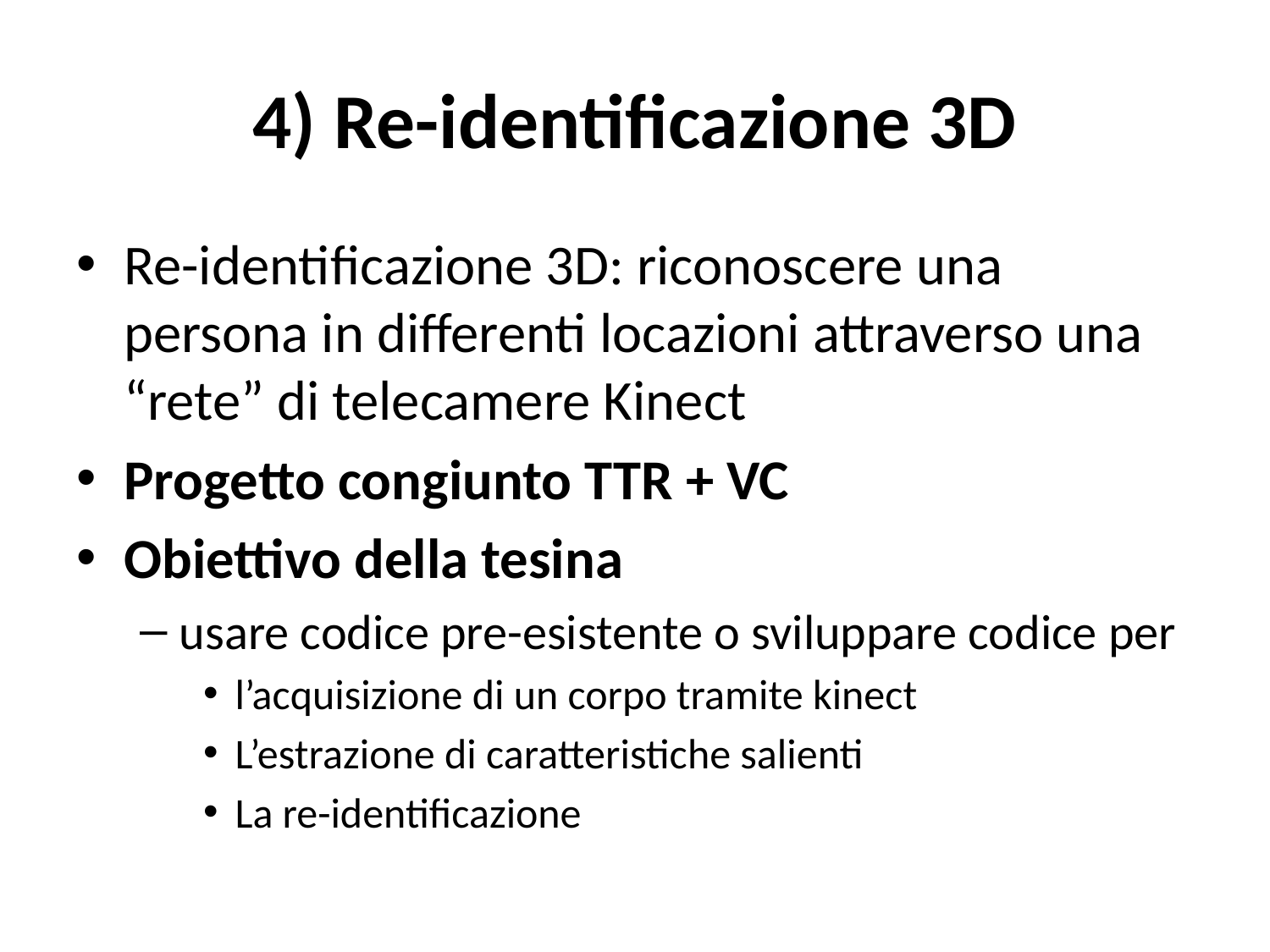

# 4) Re-identificazione 3D
Re-identificazione 3D: riconoscere una persona in differenti locazioni attraverso una “rete” di telecamere Kinect
Progetto congiunto TTR + VC
Obiettivo della tesina
usare codice pre-esistente o sviluppare codice per
l’acquisizione di un corpo tramite kinect
L’estrazione di caratteristiche salienti
La re-identificazione